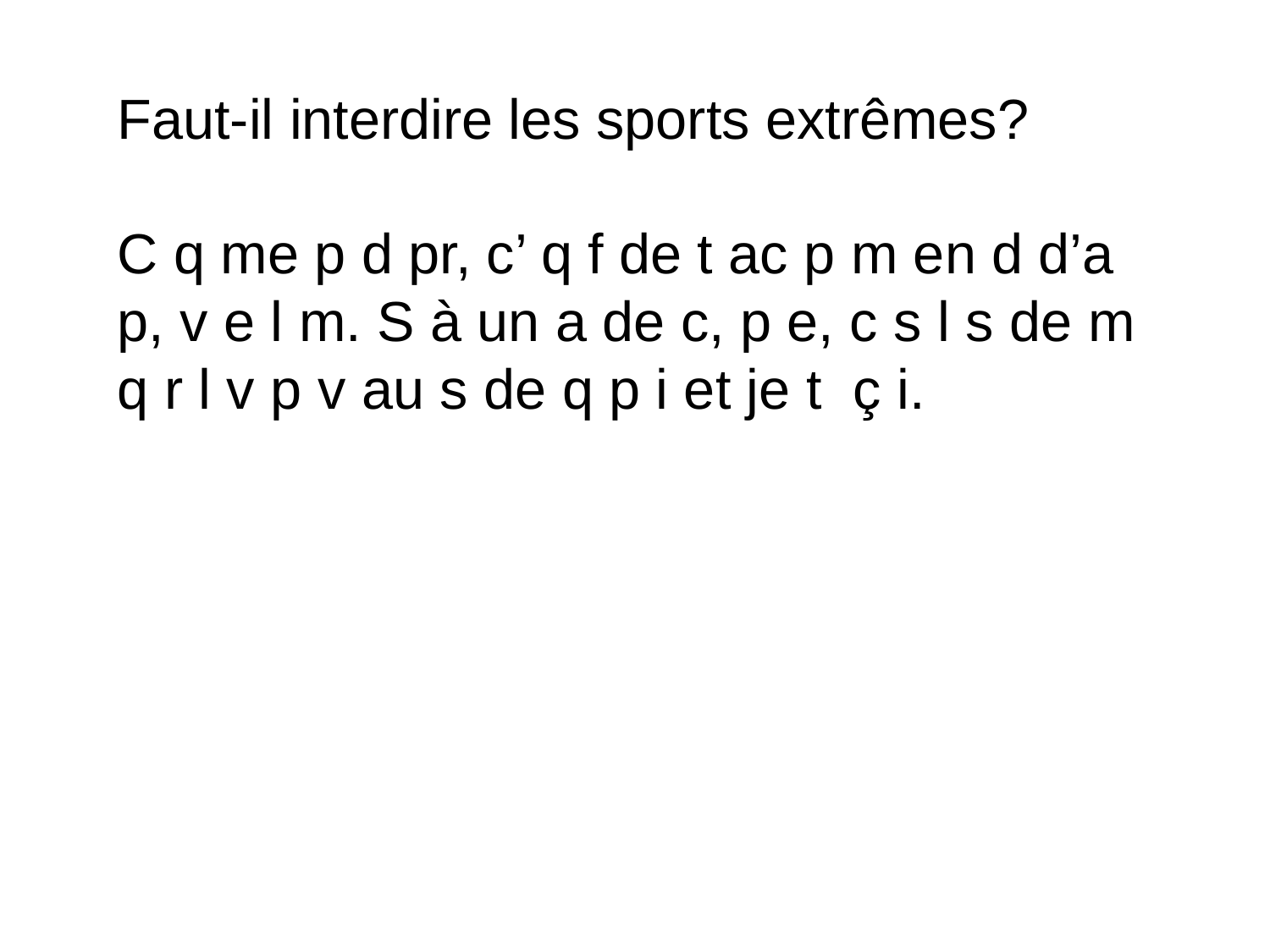

Faut-il interdire les sports extrêmes?

C q me p d pr, c’ q f de t ac p m en d d’a p, v e l m. S à un a de c, p e, c s l s de m q r l v p v au s de q p i et je t  ç i.